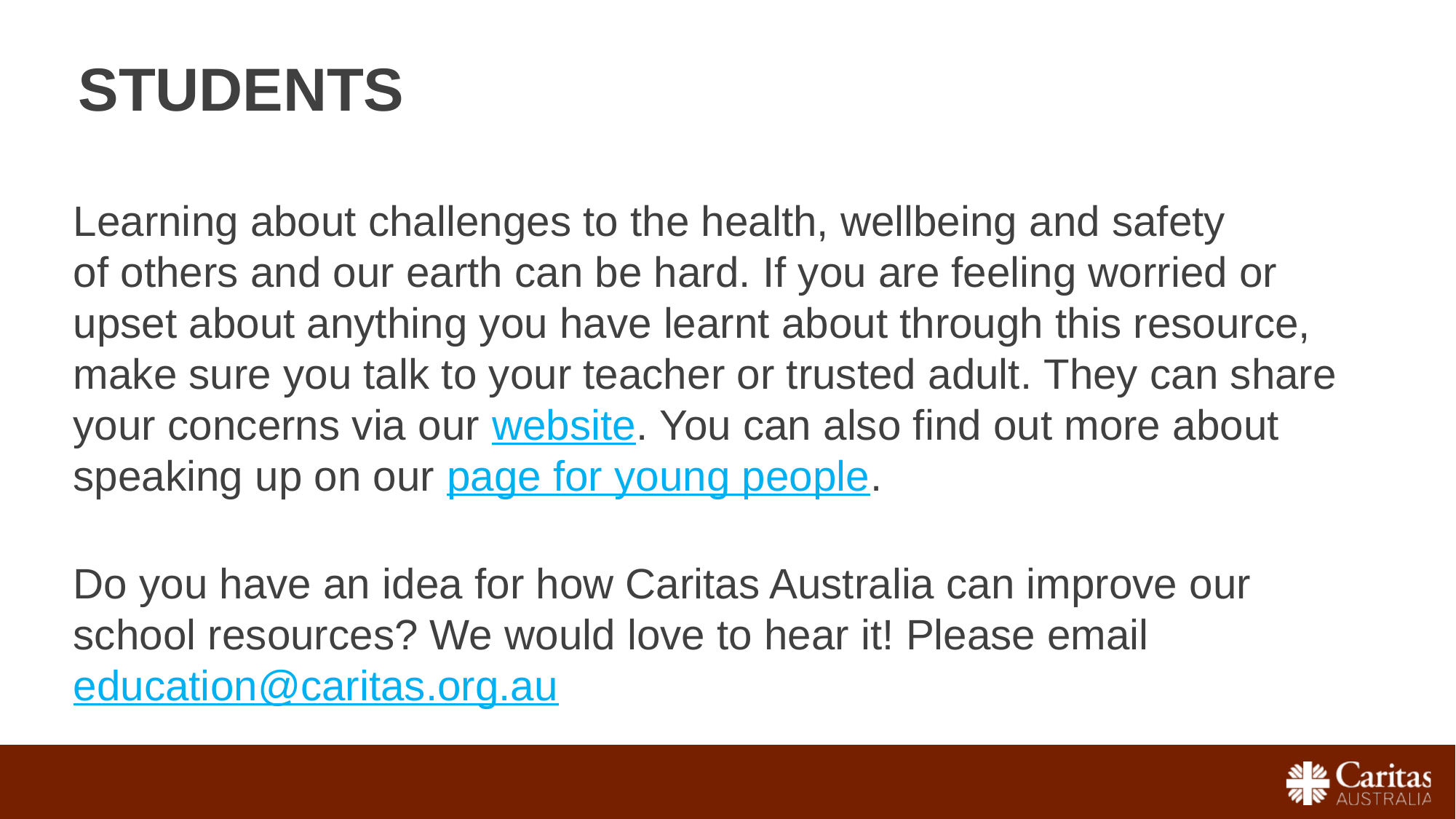

STUDENTS
Learning about challenges to the health, wellbeing and safety of others and our earth can be hard. If you are feeling worried or upset about anything you have learnt about through this resource, make sure you talk to your teacher or trusted adult. They can share your concerns via our website. ​You can also find out more about speaking up on our page for young people.

Do you have an idea for how Caritas Australia can improve our school resources? We would love to hear it! Please email education@caritas.org.au ​